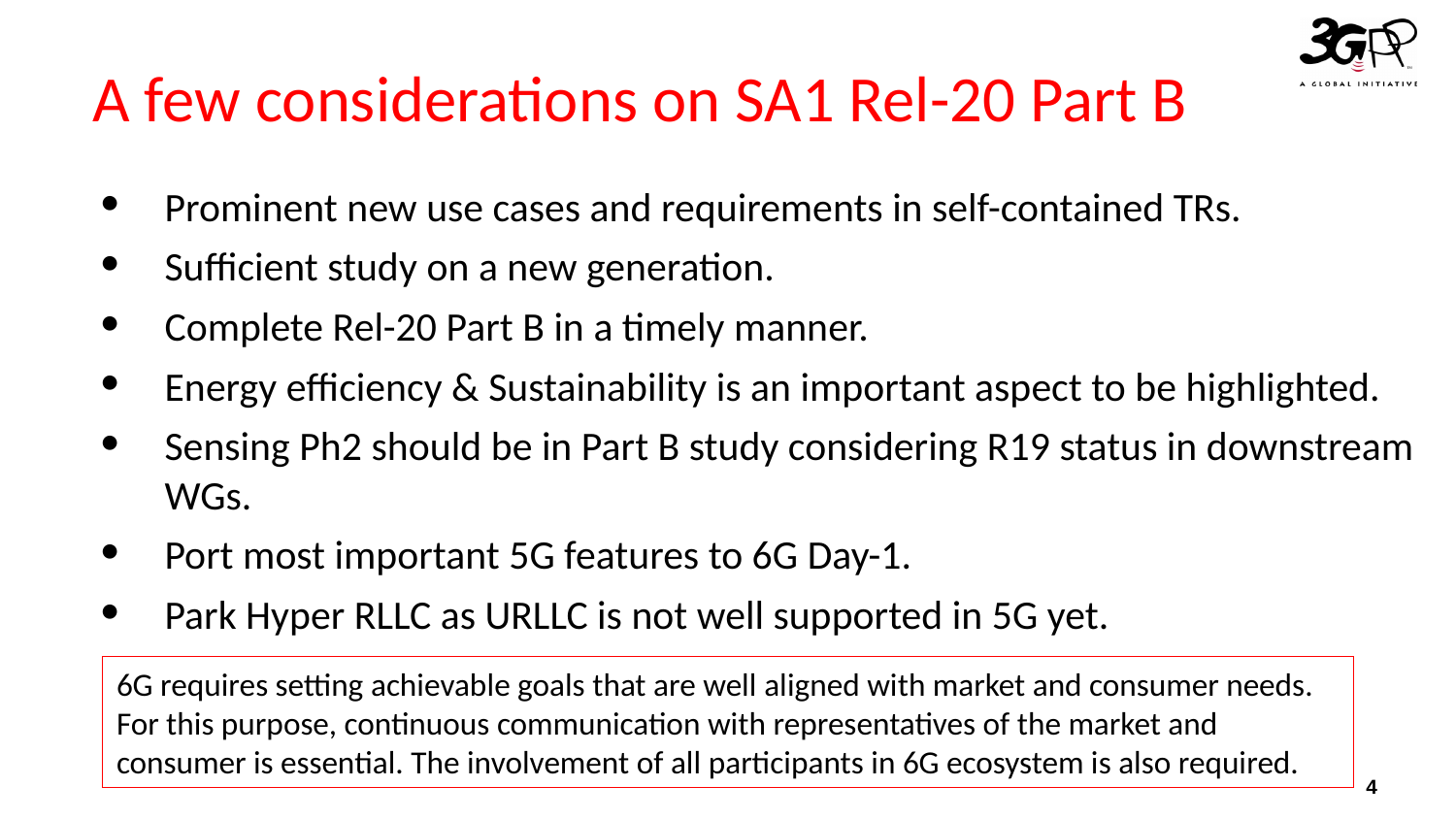

# A few considerations on SA1 Rel-20 Part B
Prominent new use cases and requirements in self-contained TRs.
Sufficient study on a new generation.
Complete Rel-20 Part B in a timely manner.
Energy efficiency & Sustainability is an important aspect to be highlighted.
Sensing Ph2 should be in Part B study considering R19 status in downstream WGs.
Port most important 5G features to 6G Day-1.
Park Hyper RLLC as URLLC is not well supported in 5G yet.
6G requires setting achievable goals that are well aligned with market and consumer needs. For this purpose, continuous communication with representatives of the market and consumer is essential. The involvement of all participants in 6G ecosystem is also required.